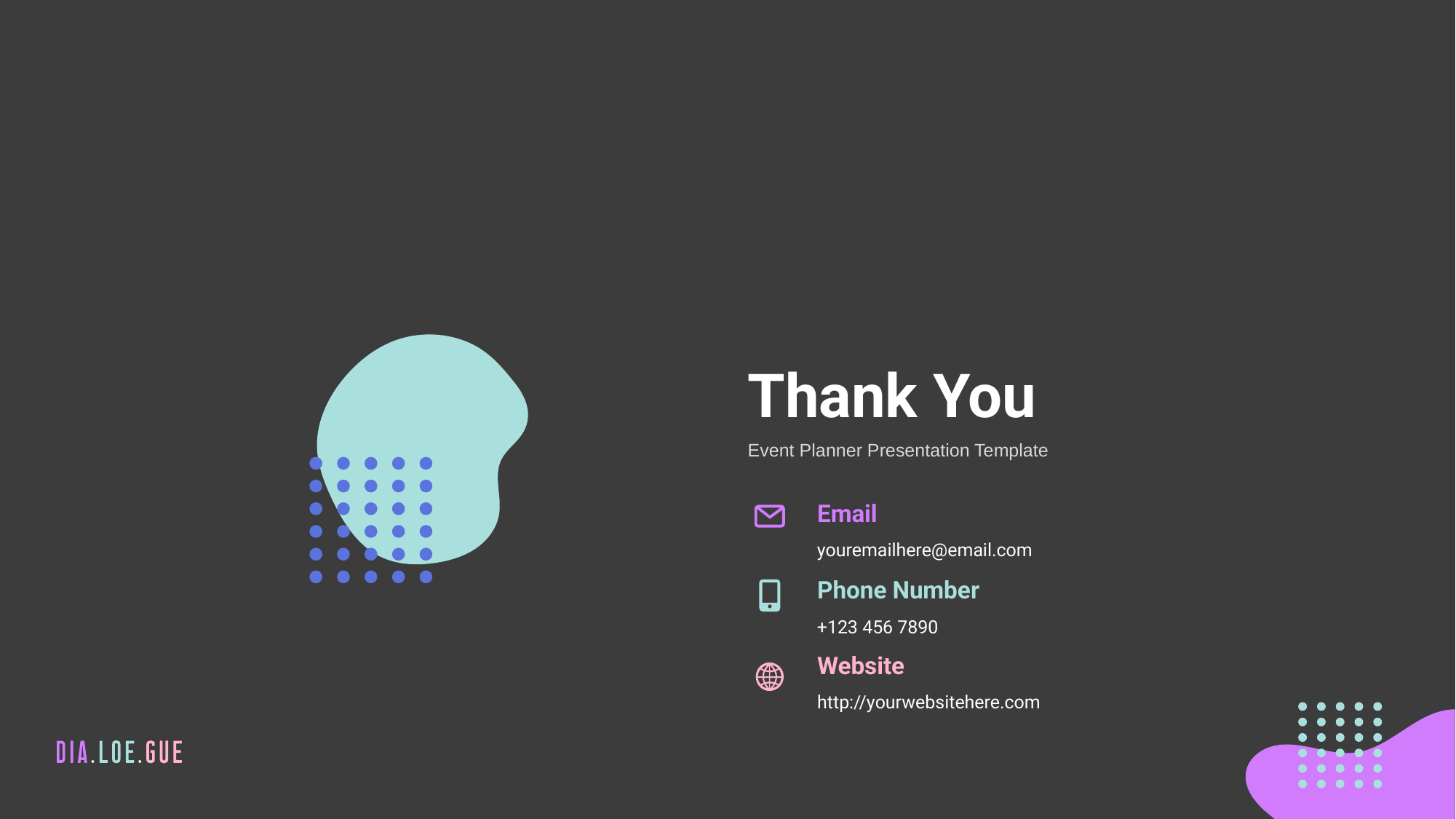

# Thank You
Event Planner Presentation Template

Email

youremailhere@email.com
Phone Number

+123 456 7890
Website

http://yourwebsitehere.com